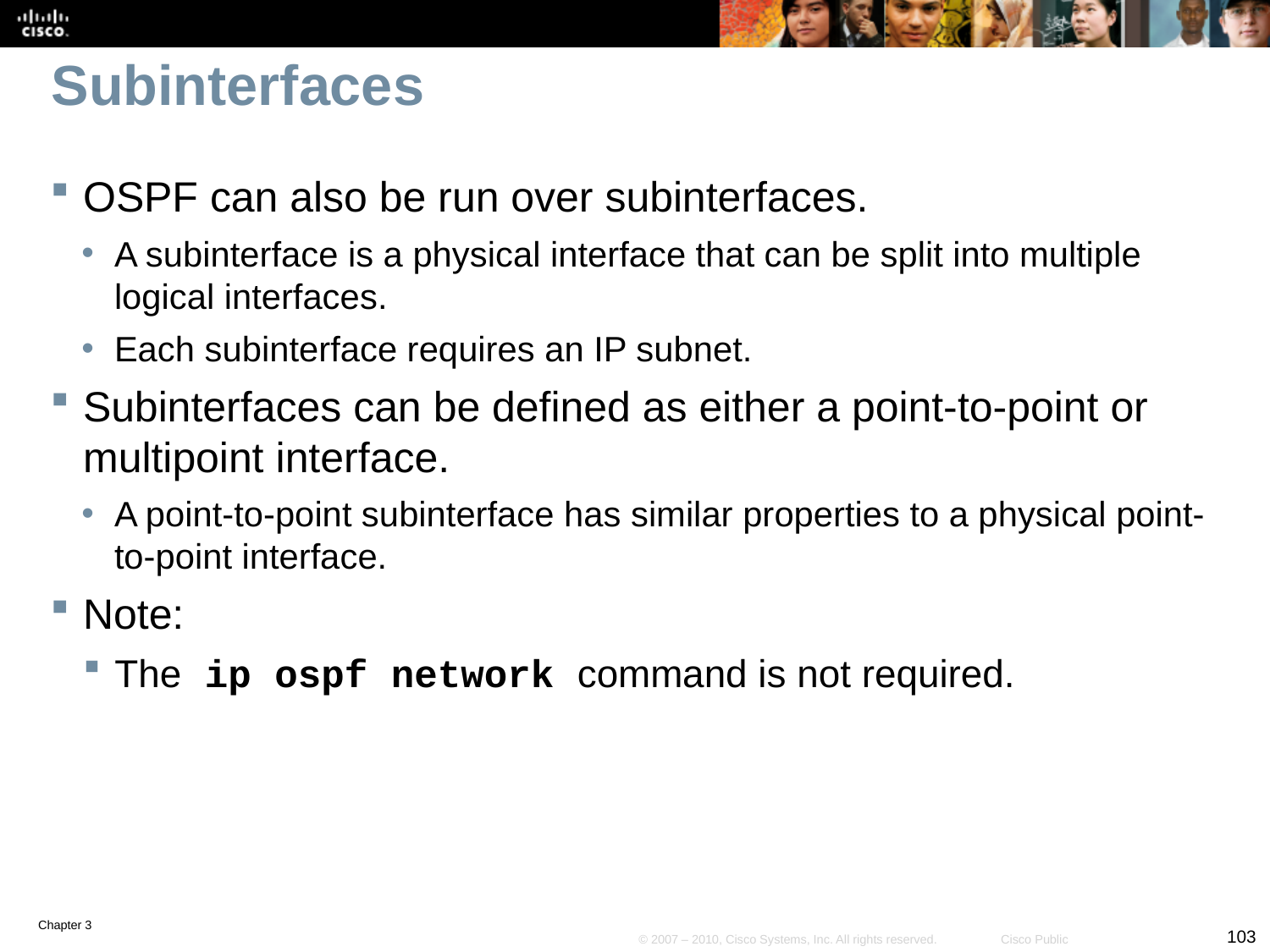

# Subinterfaces
OSPF can also be run over subinterfaces.
A subinterface is a physical interface that can be split into multiple logical interfaces.
Each subinterface requires an IP subnet.
Subinterfaces can be defined as either a point-to-point or multipoint interface.
A point-to-point subinterface has similar properties to a physical point-to-point interface.
Note:
The ip ospf network command is not required.